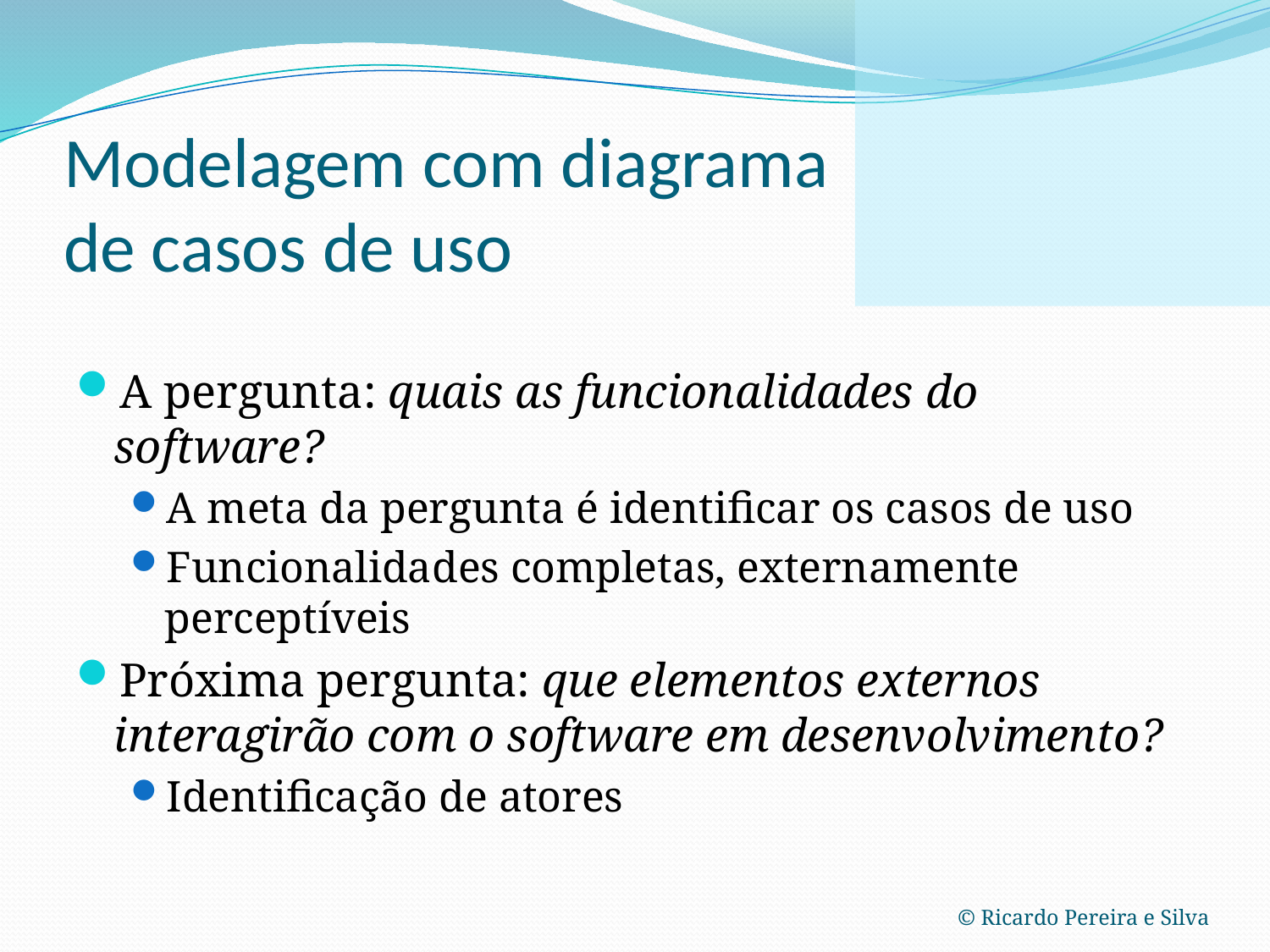

# Modelagem com diagrama de casos de uso
A pergunta: quais as funcionalidades do software?
A meta da pergunta é identificar os casos de uso
Funcionalidades completas, externamente perceptíveis
Próxima pergunta: que elementos externos interagirão com o software em desenvolvimento?
Identificação de atores
© Ricardo Pereira e Silva